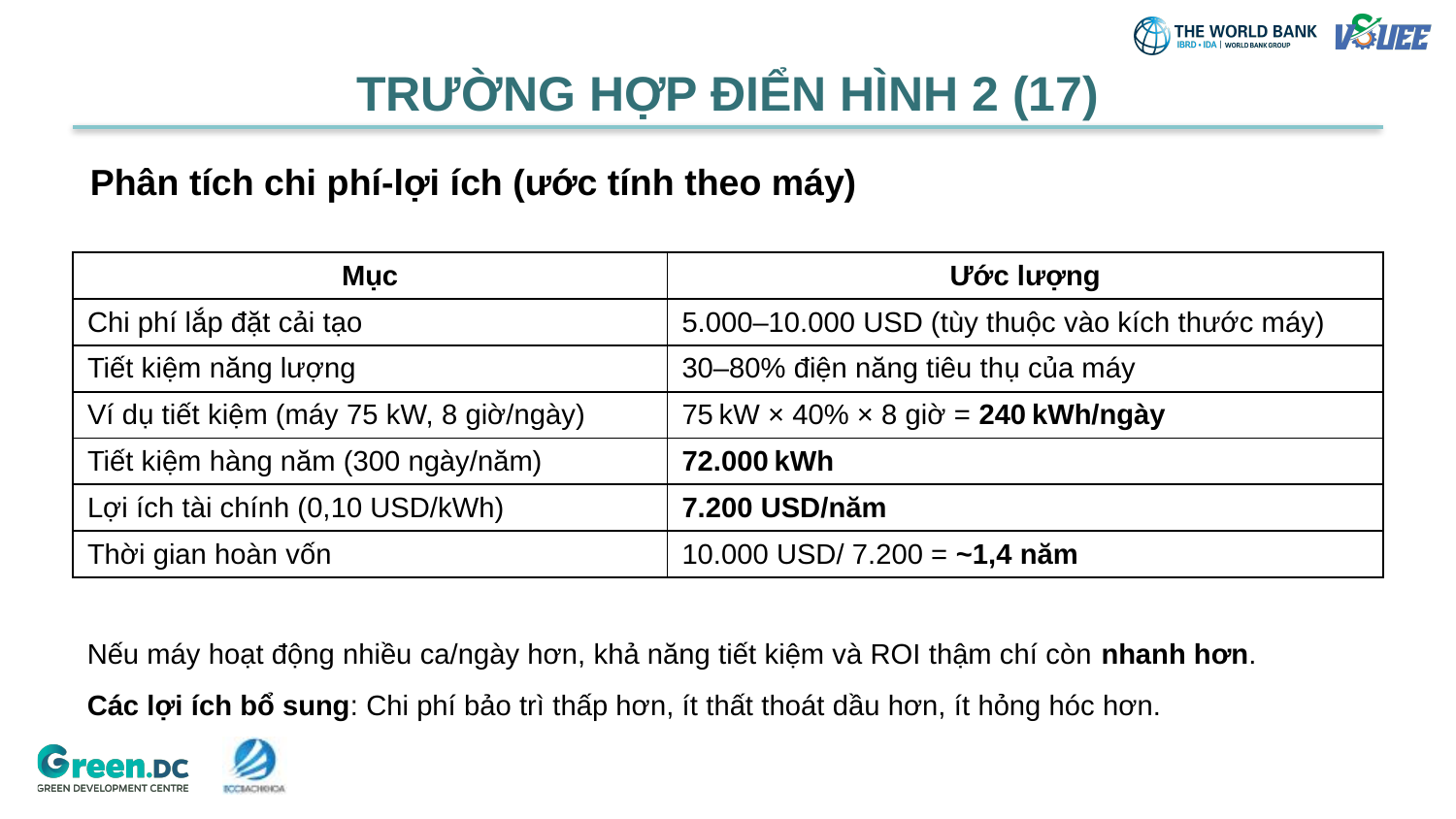

# TRƯỜNG HỢP ĐIỂN HÌNH 2 (17)
Phân tích chi phí-lợi ích (ước tính theo máy)
| Mục | Ước lượng |
| --- | --- |
| Chi phí lắp đặt cải tạo | 5.000–10.000 USD (tùy thuộc vào kích thước máy) |
| Tiết kiệm năng lượng | 30–80% điện năng tiêu thụ của máy |
| Ví dụ tiết kiệm (máy 75 kW, 8 giờ/ngày) | 75 kW × 40% × 8 giờ = 240 kWh/ngày |
| Tiết kiệm hàng năm (300 ngày/năm) | 72.000 kWh |
| Lợi ích tài chính (0,10 USD/kWh) | 7.200 USD/năm |
| Thời gian hoàn vốn | 10.000 USD/ 7.200 = ~1,4 năm |
Nếu máy hoạt động nhiều ca/ngày hơn, khả năng tiết kiệm và ROI thậm chí còn nhanh hơn.
Các lợi ích bổ sung: Chi phí bảo trì thấp hơn, ít thất thoát dầu hơn, ít hỏng hóc hơn.